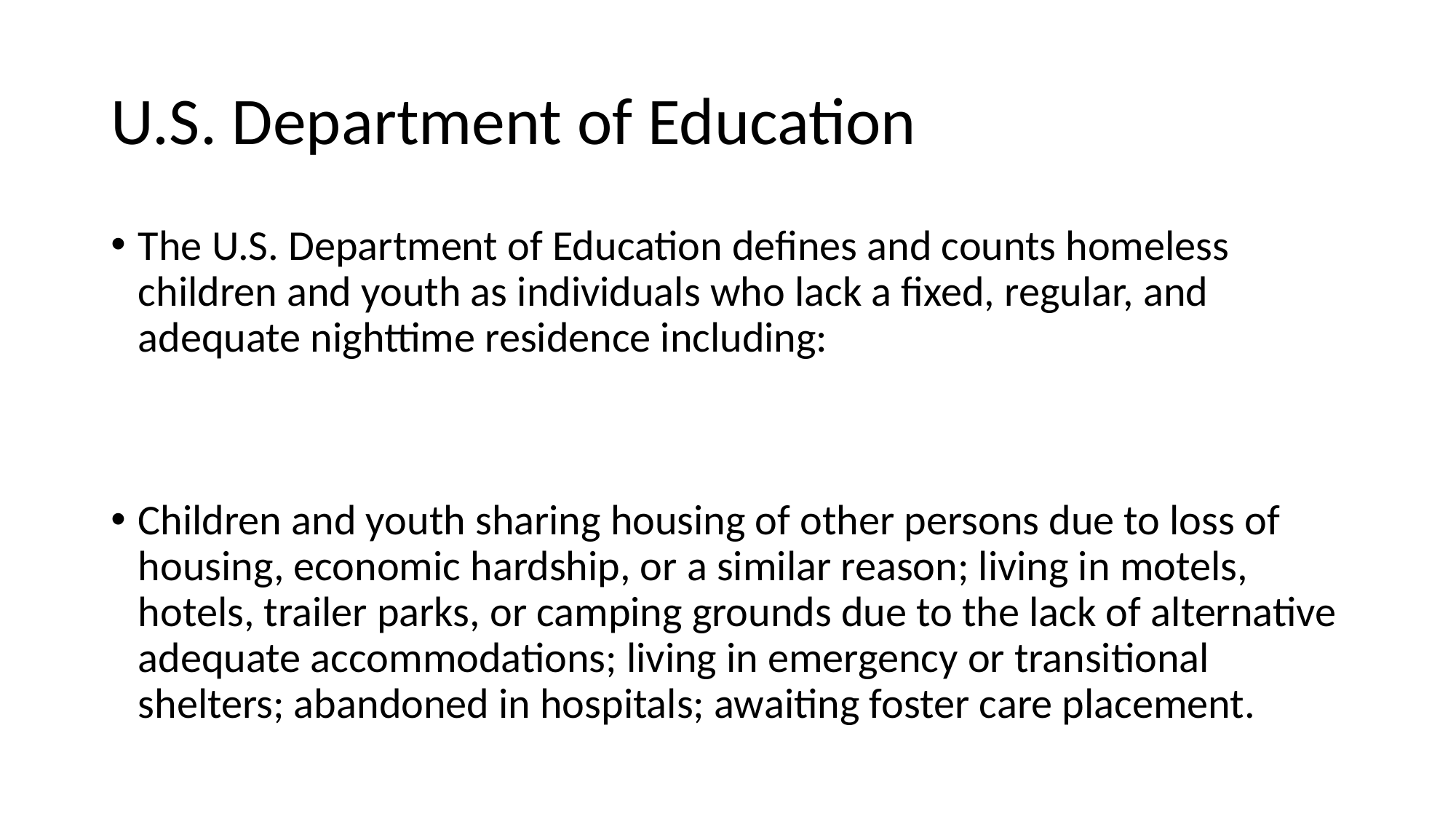

# U.S. Department of Education
The U.S. Department of Education defines and counts homeless children and youth as individuals who lack a fixed, regular, and adequate nighttime residence including:

Children and youth sharing housing of other persons due to loss of housing, economic hardship, or a similar reason; living in motels, hotels, trailer parks, or camping grounds due to the lack of alternative adequate accommodations; living in emergency or transitional shelters; abandoned in hospitals; awaiting foster care placement.